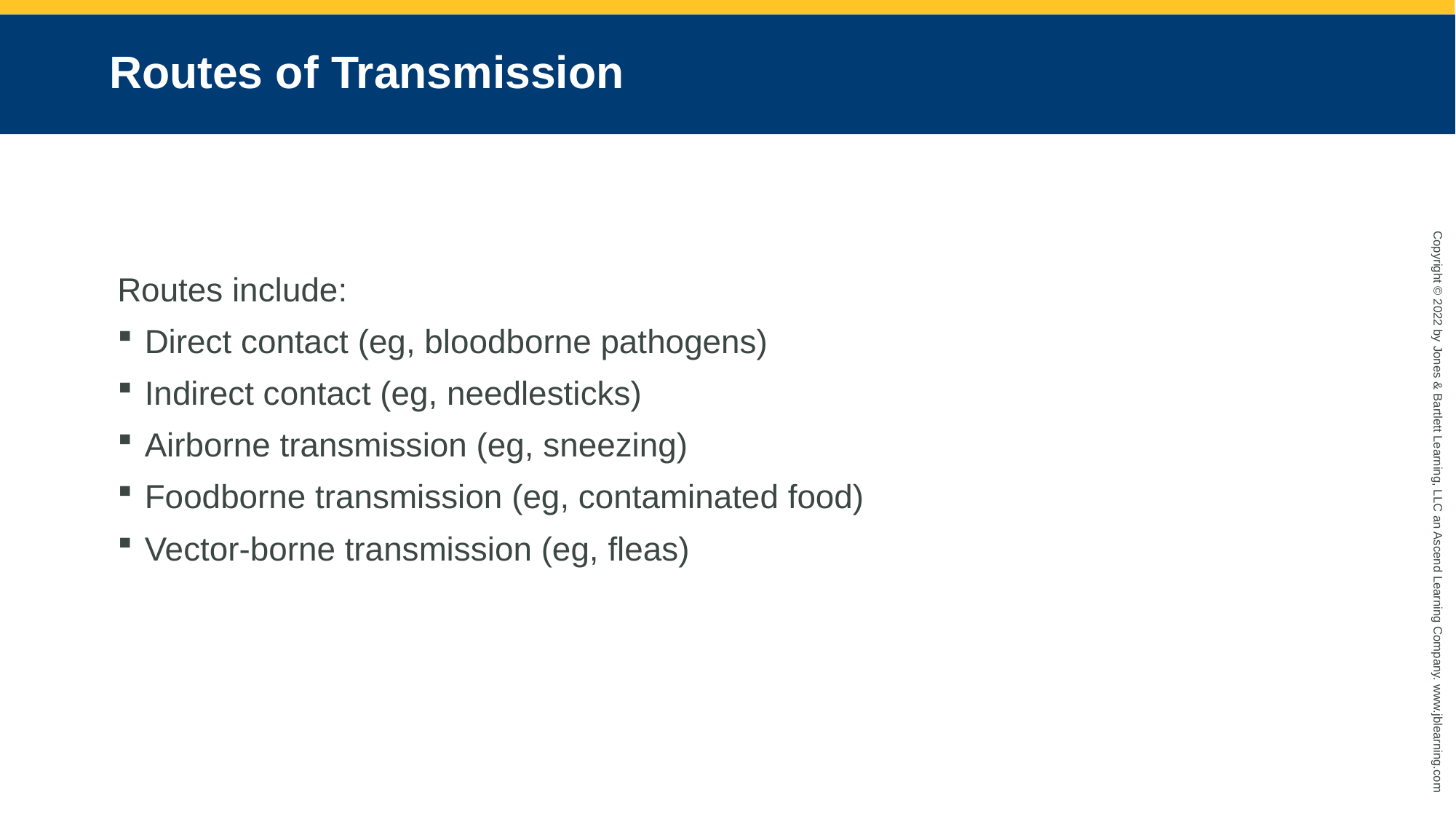

# Routes of Transmission
Routes include:
Direct contact (eg, bloodborne pathogens)
Indirect contact (eg, needlesticks)
Airborne transmission (eg, sneezing)
Foodborne transmission (eg, contaminated food)
Vector-borne transmission (eg, fleas)